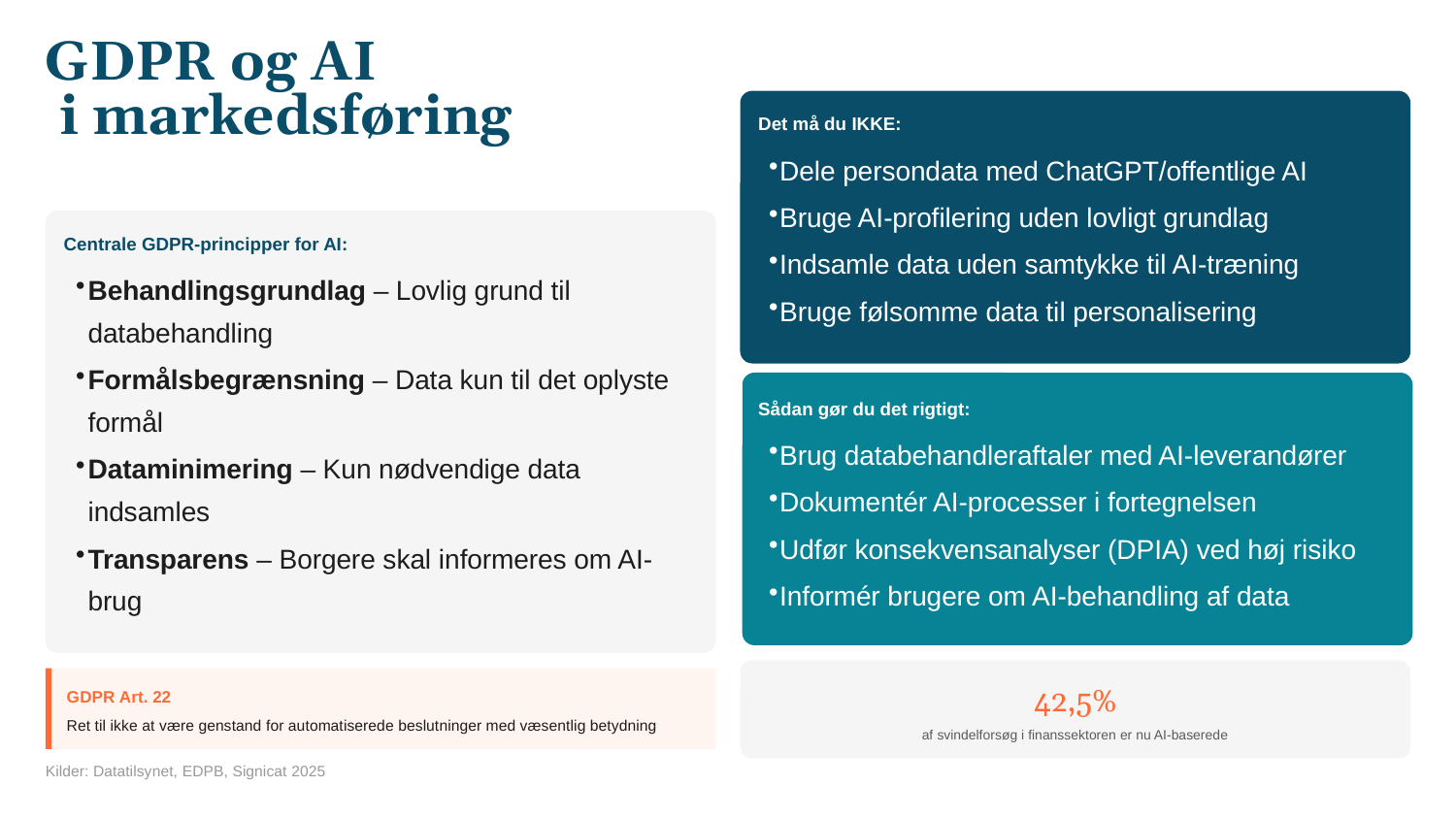

GDPR og AI
 i markedsføring

Det må du IKKE:
Dele persondata med ChatGPT/offentlige AI
Bruge AI-profilering uden lovligt grundlag
Indsamle data uden samtykke til AI-træning
Bruge følsomme data til personalisering

Centrale GDPR-principper for AI:
Behandlingsgrundlag – Lovlig grund til databehandling
Formålsbegrænsning – Data kun til det oplyste formål
Dataminimering – Kun nødvendige data indsamles
Transparens – Borgere skal informeres om AI-brug

Sådan gør du det rigtigt:
Brug databehandleraftaler med AI-leverandører
Dokumentér AI-processer i fortegnelsen
Udfør konsekvensanalyser (DPIA) ved høj risiko
Informér brugere om AI-behandling af data

42,5%
GDPR Art. 22
Ret til ikke at være genstand for automatiserede beslutninger med væsentlig betydning
af svindelforsøg i finanssektoren er nu AI-baserede
Kilder: Datatilsynet, EDPB, Signicat 2025